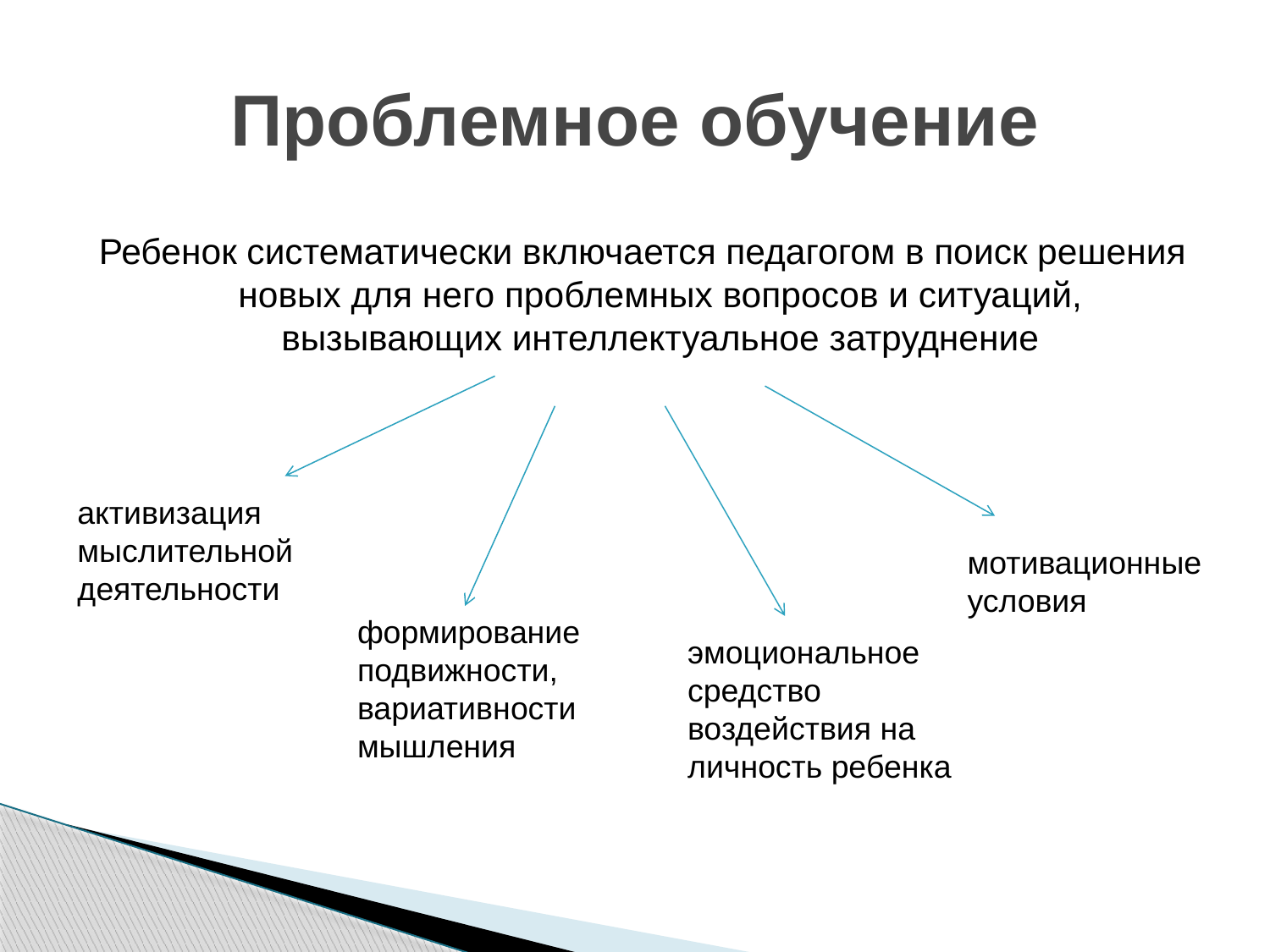

# Проблемное обучение
Ребенок систематически включается педагогом в поиск решения новых для него проблемных вопросов и ситуаций, вызывающих интеллектуальное затруднение
активизация мыслительной деятельности
мотивационные условия
формирование подвижности, вариативности мышления
эмоциональное средство воздействия на личность ребенка